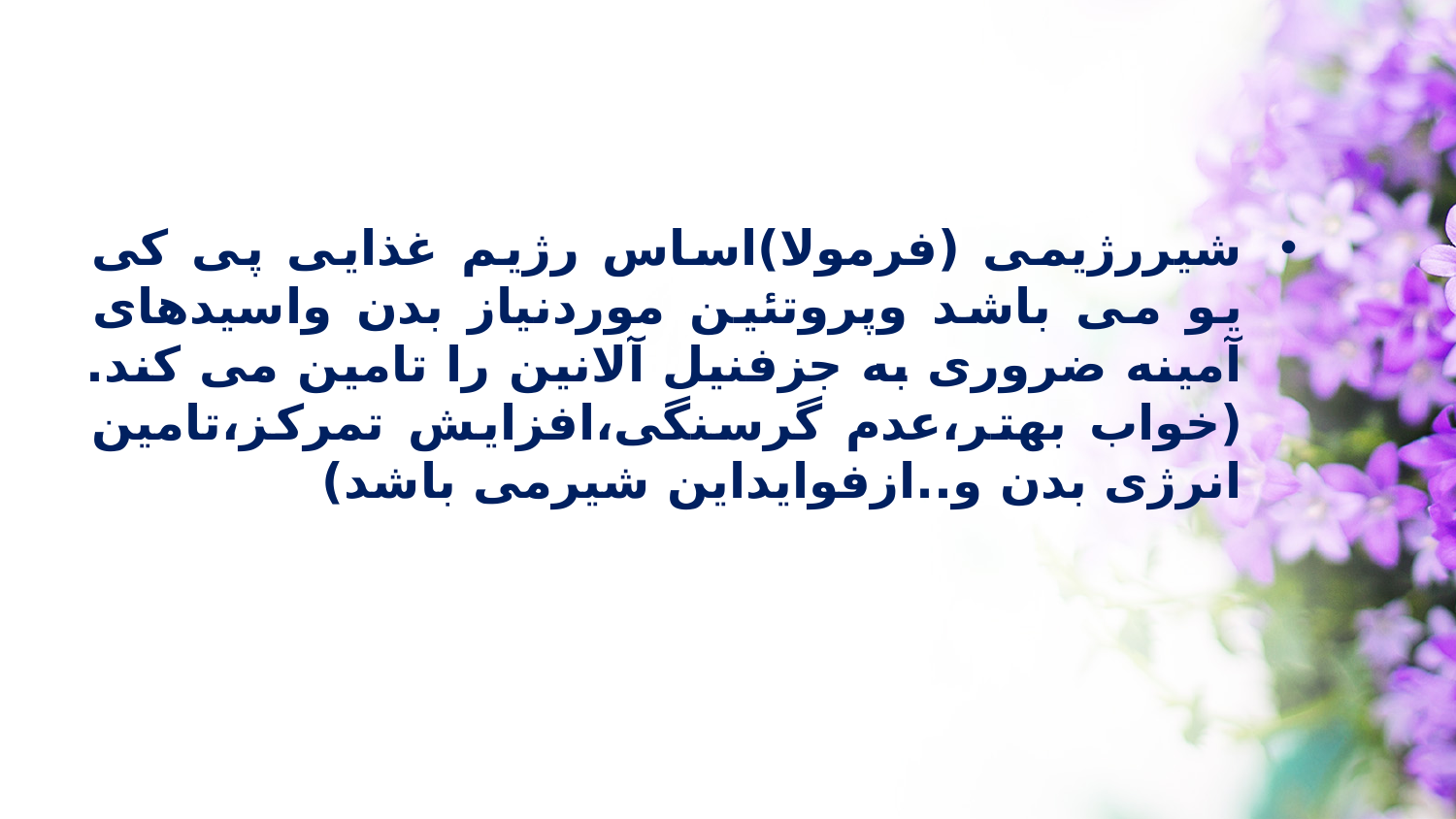

شیررژیمی (فرمولا)اساس رژیم غذایی پی کی یو می باشد وپروتئین موردنیاز بدن واسیدهای آمینه ضروری به جزفنیل آلانین را تامین می کند.(خواب بهتر،عدم گرسنگی،افزایش تمرکز،تامین انرژی بدن و..ازفوایداین شیرمی باشد)